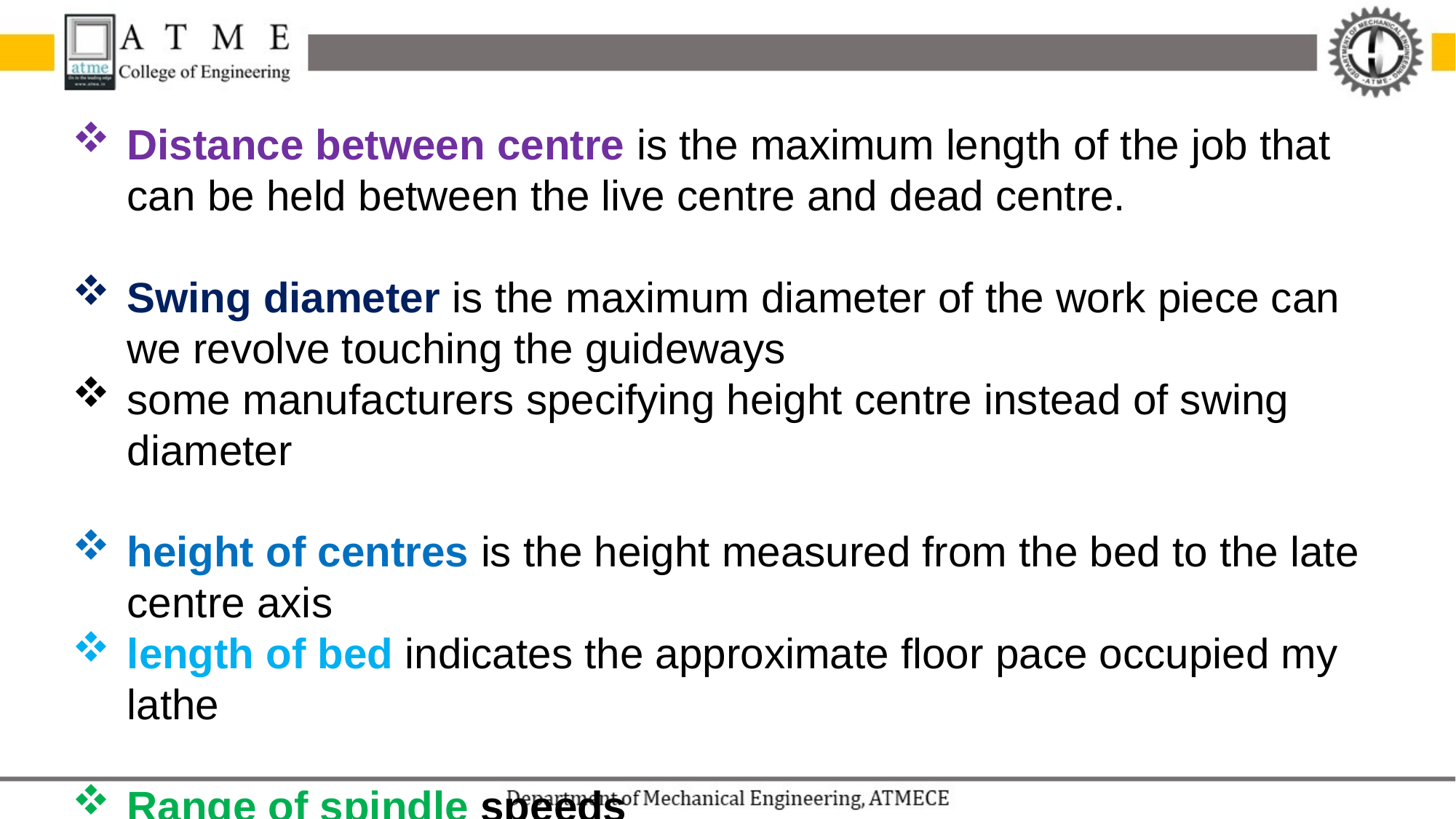

Distance between centre is the maximum length of the job that can be held between the live centre and dead centre.

Swing diameter is the maximum diameter of the work piece can we revolve touching the guideways
some manufacturers specifying height centre instead of swing diameter

height of centres is the height measured from the bed to the late centre axis
length of bed indicates the approximate floor pace occupied my lathe

Range of spindle speeds